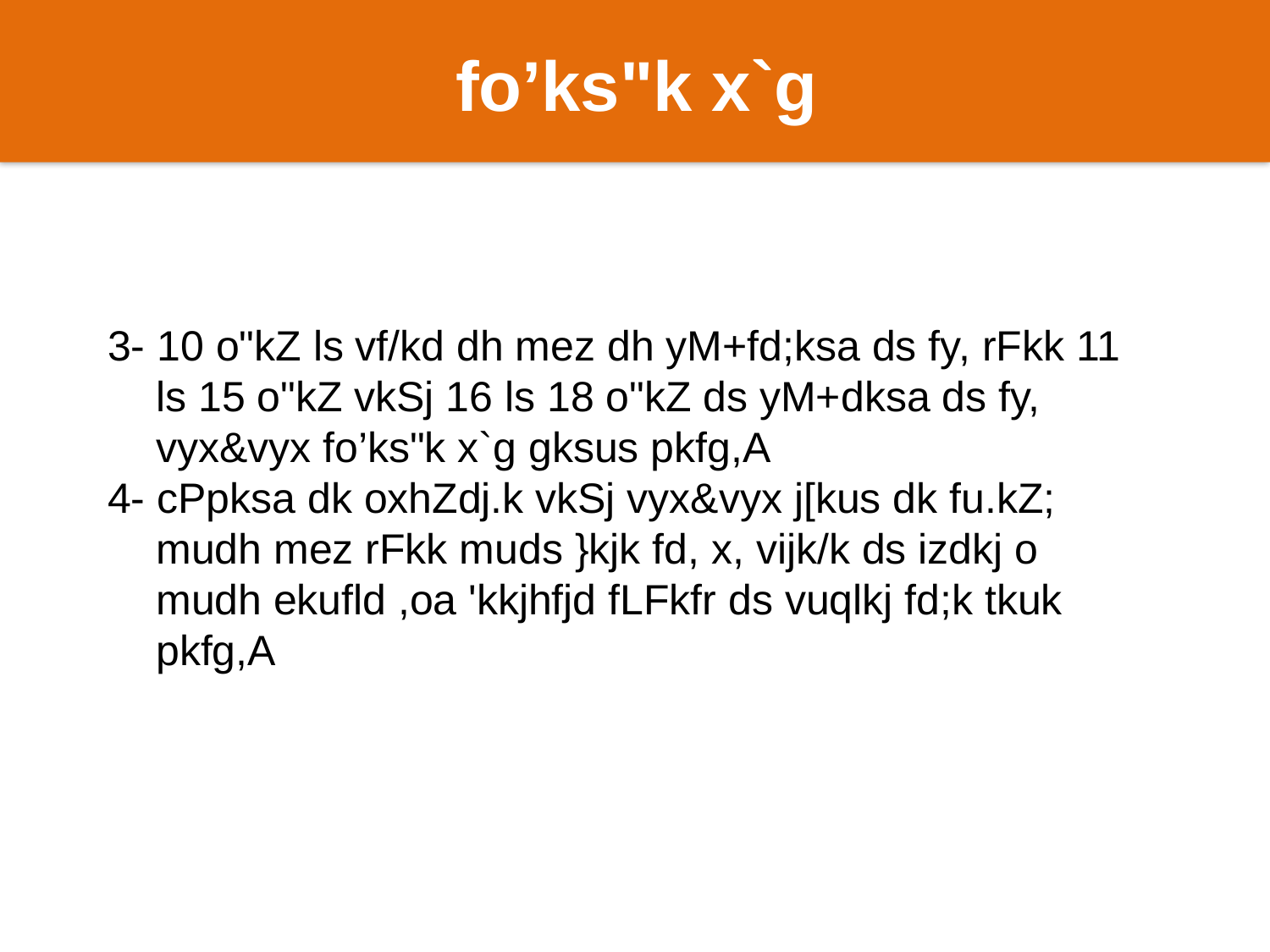

fo’ks"k x`g
3- 10 o"kZ ls vf/kd dh mez dh yM+fd;ksa ds fy, rFkk 11 ls 15 o"kZ vkSj 16 ls 18 o"kZ ds yM+dksa ds fy, vyx&vyx fo’ks"k x`g gksus pkfg,A
4- cPpksa dk oxhZdj.k vkSj vyx&vyx j[kus dk fu.kZ; mudh mez rFkk muds }kjk fd, x, vijk/k ds izdkj o mudh ekufld ,oa 'kkjhfjd fLFkfr ds vuqlkj fd;k tkuk pkfg,A